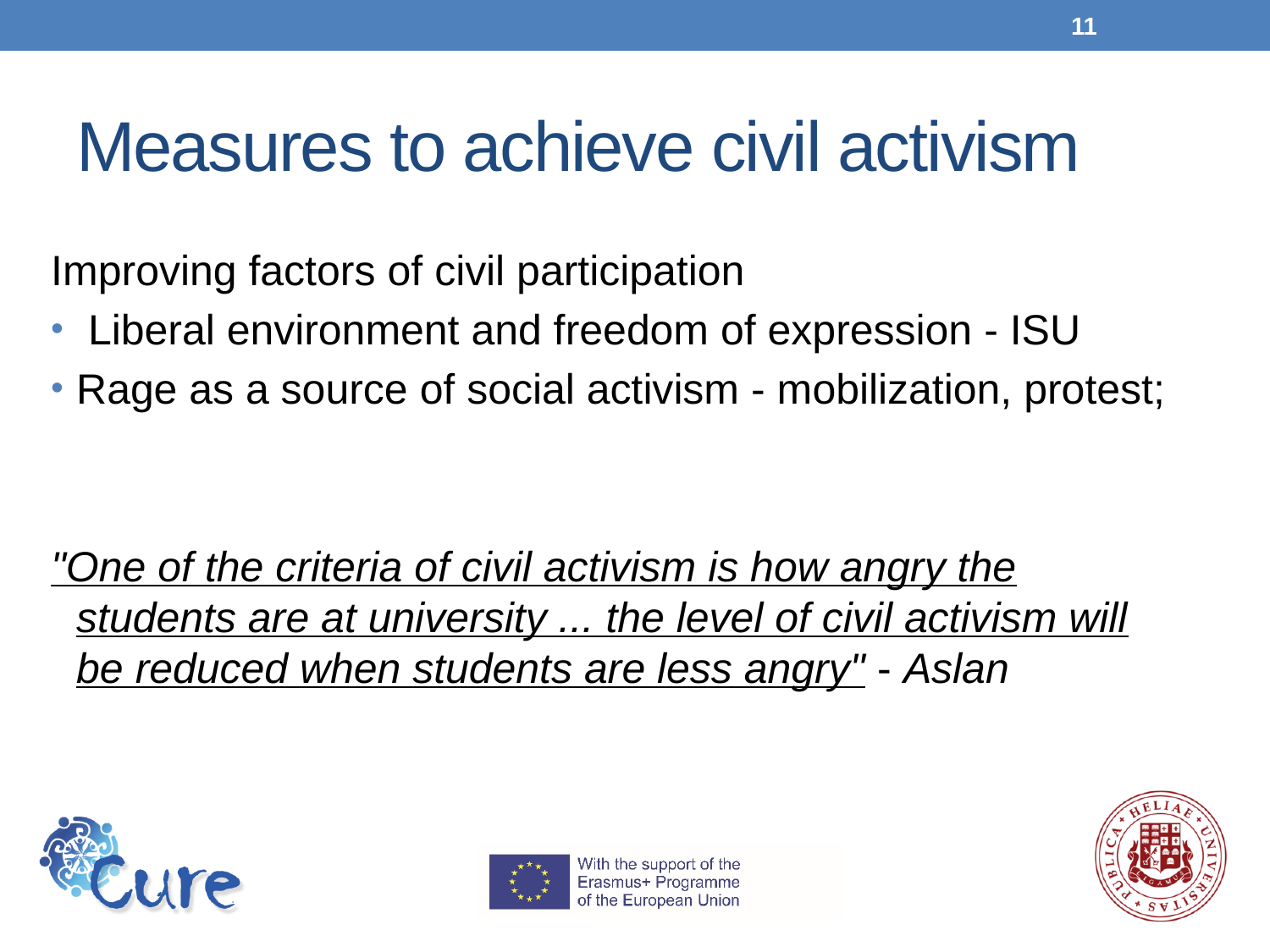

11
# Measures to achieve civil activism
Improving factors of civil participation
 Liberal environment and freedom of expression - ISU
Rage as a source of social activism - mobilization, protest;

"One of the criteria of civil activism is how angry the students are at university ... the level of civil activism will be reduced when students are less angry" - Aslan